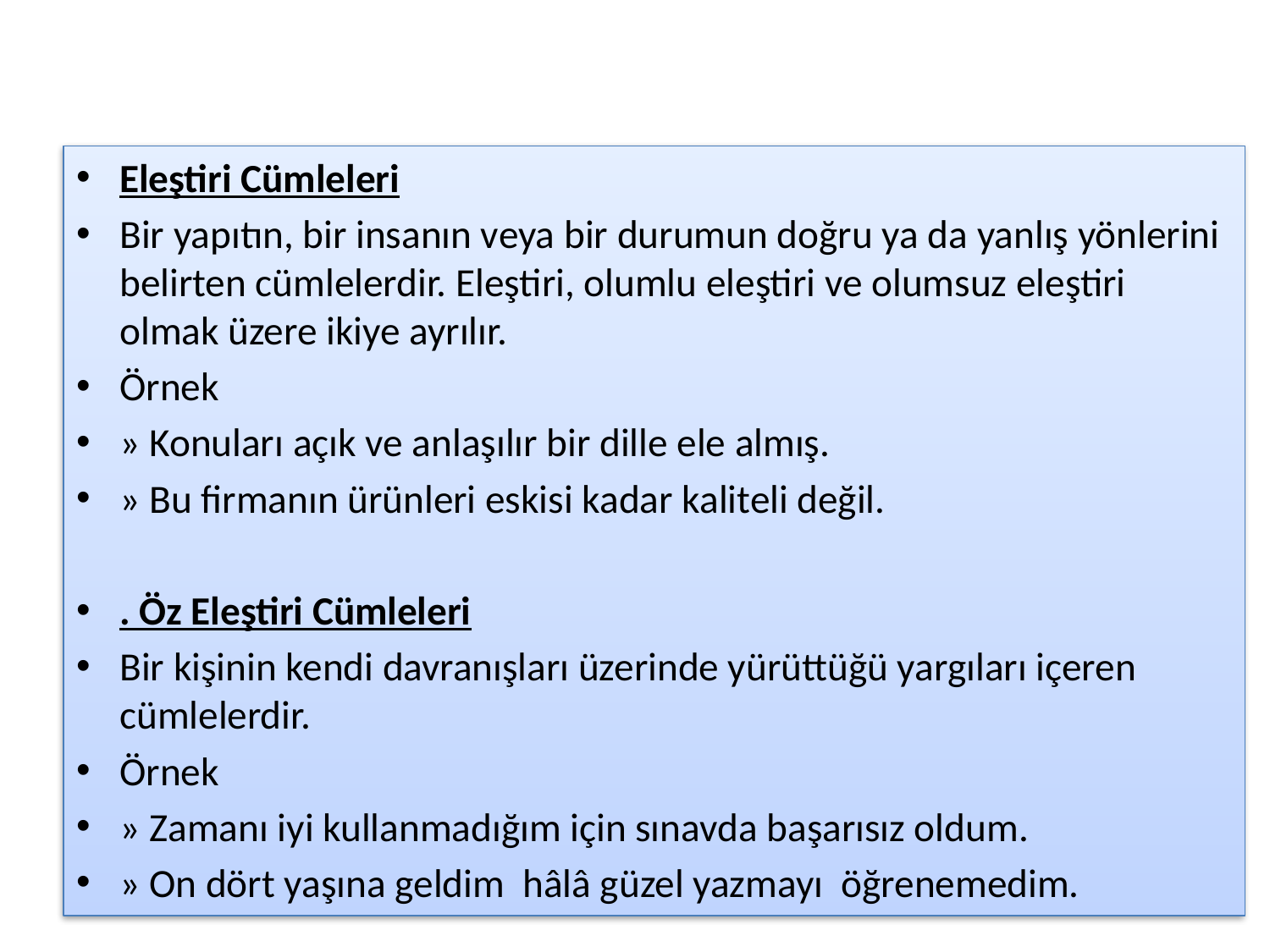

#
Eleştiri Cümleleri
Bir yapıtın, bir insanın veya bir durumun doğru ya da yanlış yönlerini belirten cümlelerdir. Eleştiri, olumlu eleştiri ve olumsuz eleştiri olmak üzere ikiye ayrılır.
Örnek
» Konuları açık ve anlaşılır bir dille ele almış.
» Bu firmanın ürünleri eskisi kadar kaliteli değil.

. Öz Eleştiri Cümleleri
Bir kişinin kendi davranışları üzerinde yürüttüğü yargıları içeren cümlelerdir.
Örnek
» Zamanı iyi kullanmadığım için sınavda başarısız oldum.
» On dört yaşına geldim  hâlâ güzel yazmayı  öğrenemedim.